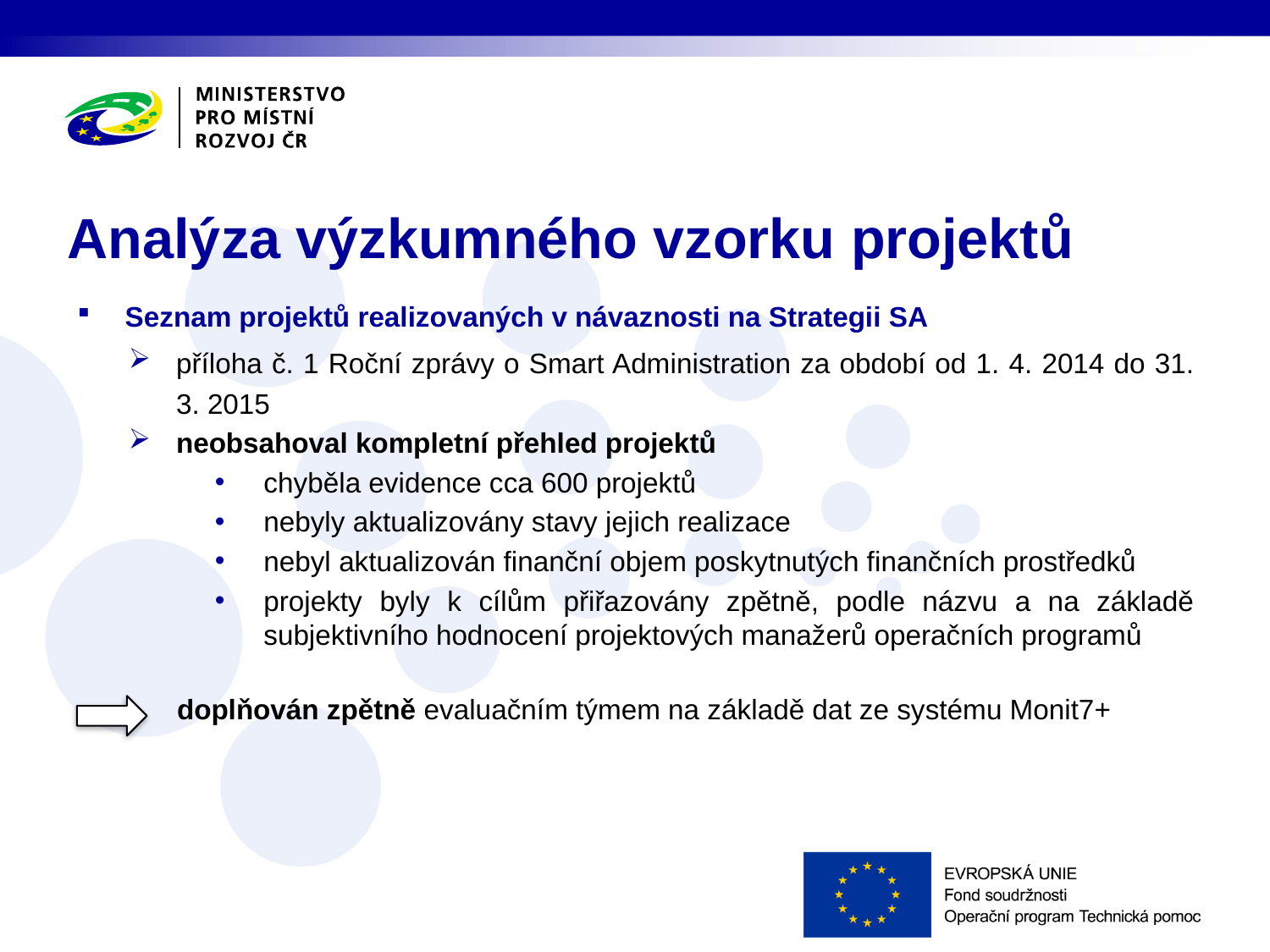

# Analýza výzkumného vzorku projektů
Seznam projektů realizovaných v návaznosti na Strategii SA
příloha č. 1 Roční zprávy o Smart Administration za období od 1. 4. 2014 do 31. 3. 2015
neobsahoval kompletní přehled projektů
chyběla evidence cca 600 projektů
nebyly aktualizovány stavy jejich realizace
nebyl aktualizován finanční objem poskytnutých finančních prostředků
projekty byly k cílům přiřazovány zpětně, podle názvu a na základě subjektivního hodnocení projektových manažerů operačních programů

doplňován zpětně evaluačním týmem na základě dat ze systému Monit7+